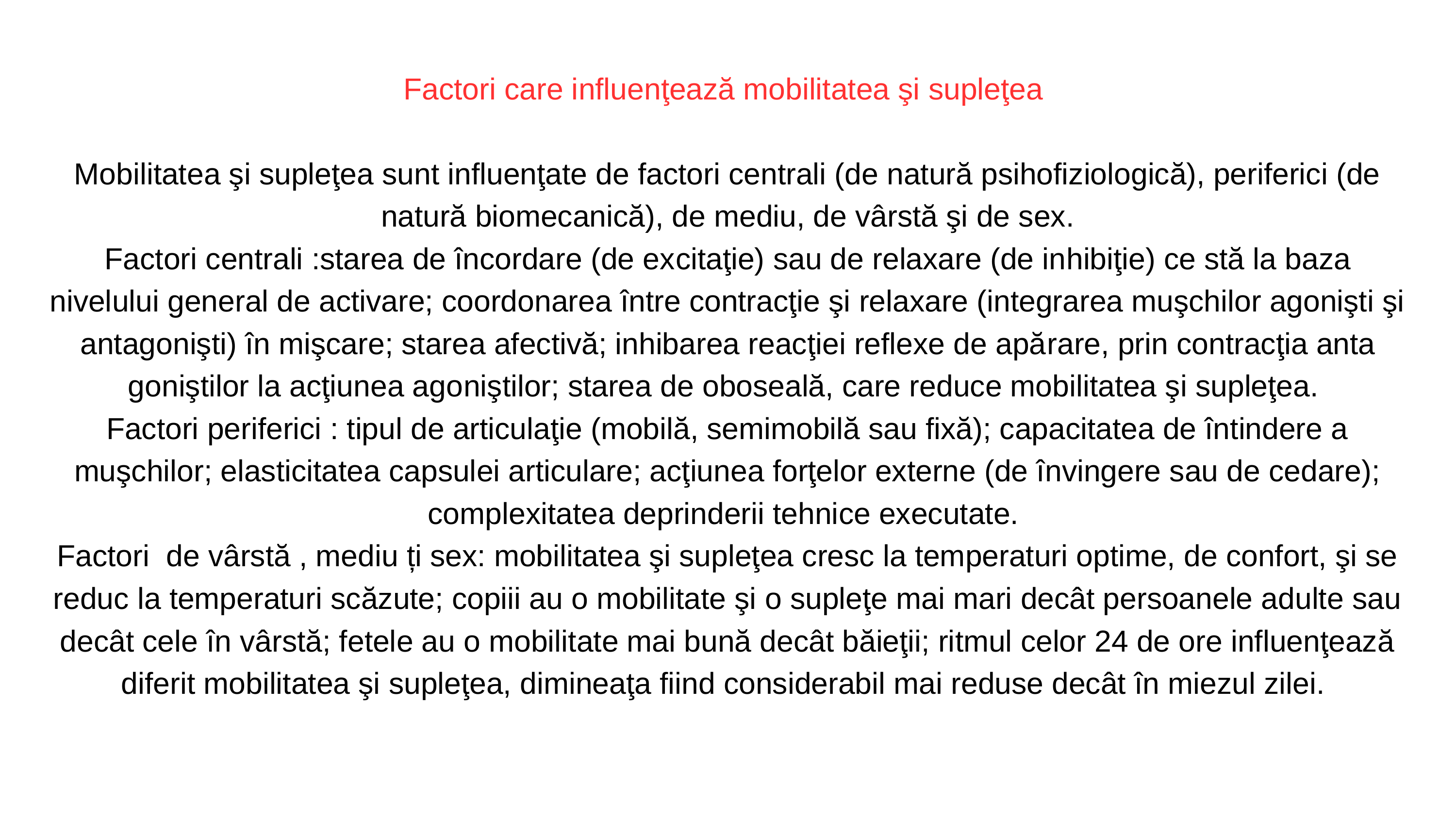

Factori care influenţează mobilitatea şi supleţea

Mobilitatea şi supleţea sunt influenţate de factori centrali (de natură psihofiziologică), periferici (de natură biomecanică), de mediu, de vârstă şi de sex.
Factori centrali :starea de încordare (de ex­citaţie) sau de relaxare (de in­hibiţie) ce stă la baza nivelului general de activare; coordonarea între contracţie şi relaxare (integrarea muşchilor agonişti şi antagonişti) în mişcare; starea afectivă; inhibarea reacţiei reflexe de apă­rare, prin contracţia anta­goniştilor la acţiunea ago­niştilor; starea de oboseală, care reduce mobilitatea şi supleţea.
Factori periferici : tipul de articulaţie (mobilă, semimobilă sau fixă); capacitatea de întindere a muşchilor; elasticitatea capsulei articulare; acţiunea forţelor externe (de învingere sau de cedare); complexitatea deprinderii tehnice executate.
Factori  de vârstă , mediu ți sex: mobilitatea şi supleţea cresc la temperaturi optime, de confort, şi se reduc la temperaturi scăzute; copiii au o mobilitate şi o supleţe mai mari decât persoanele adulte sau decât cele în vârstă; fetele au o mobilitate mai bună decât băieţii; ritmul celor 24 de ore influenţează diferit mobilitatea şi supleţea, dimineaţa fiind considerabil mai reduse decât în miezul zilei.